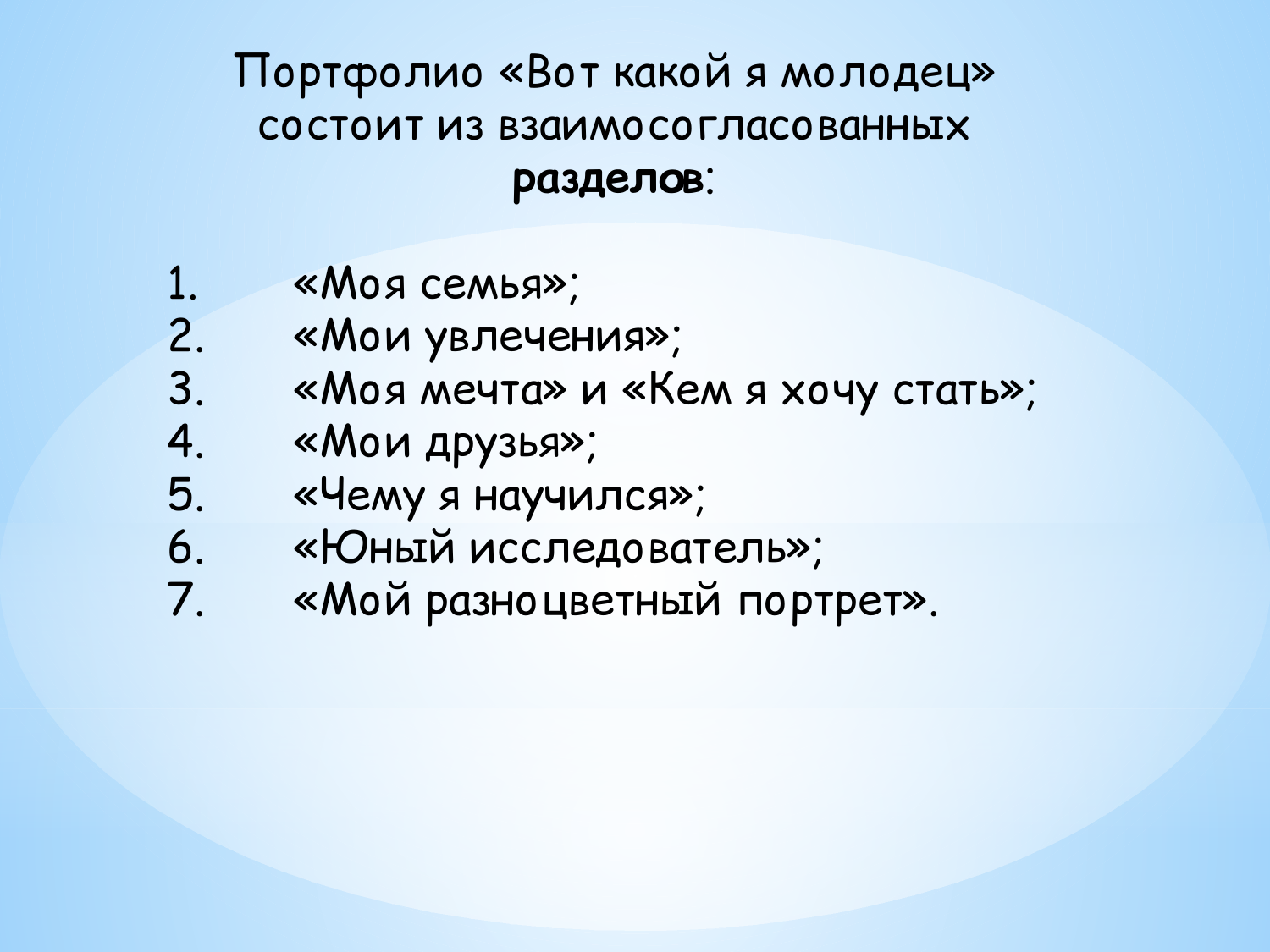

Портфолио «Вот какой я молодец»
состоит из взаимосогласованных разделов:

1.	«Моя семья»;
2.	«Мои увлечения»;
3.	«Моя мечта» и «Кем я хочу стать»;
4.	«Мои друзья»;
5.	«Чему я научился»;
6.	«Юный исследователь»;
7.	«Мой разноцветный портрет».